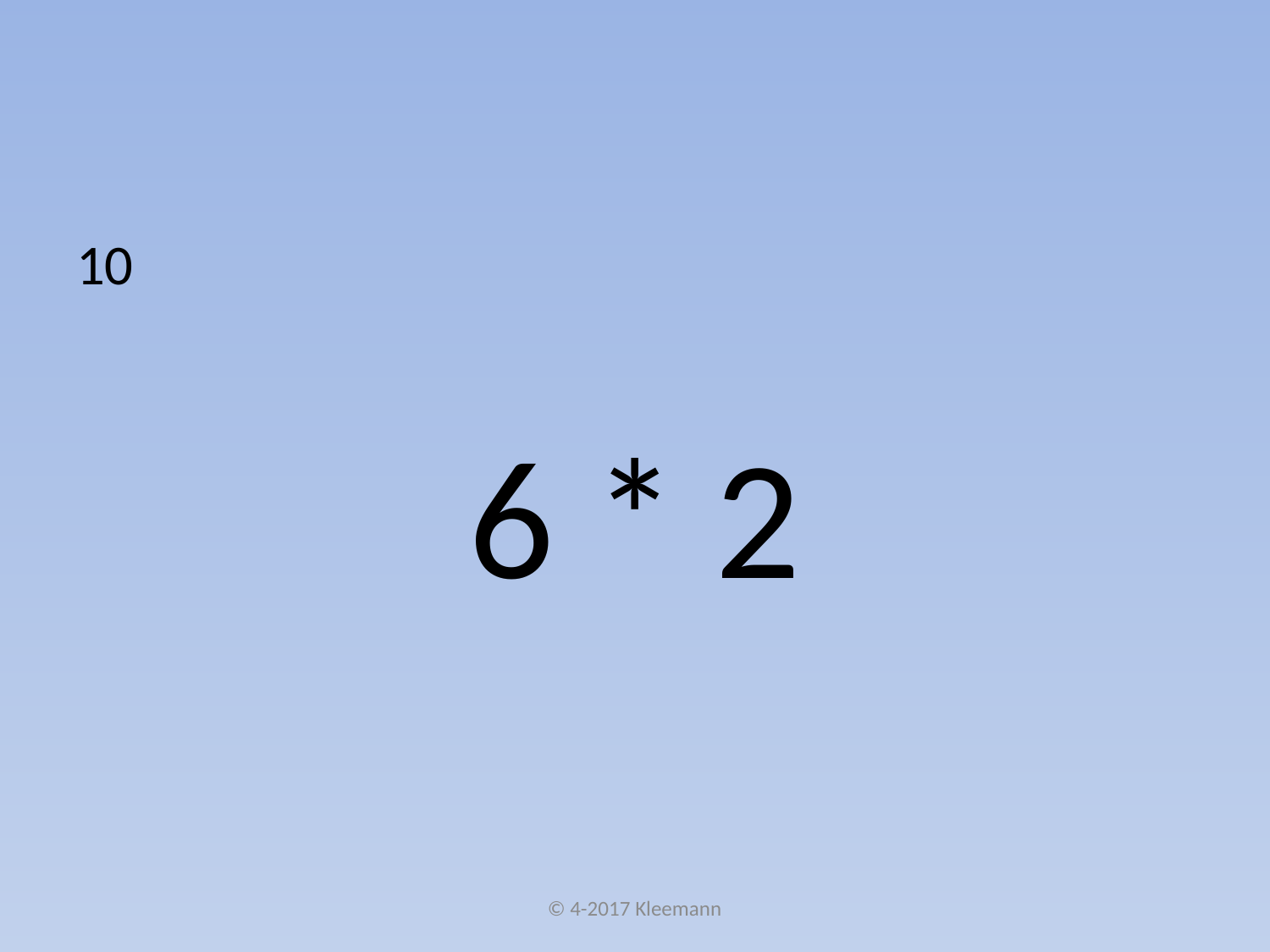

#
10

6 * 2
© 4-2017 Kleemann